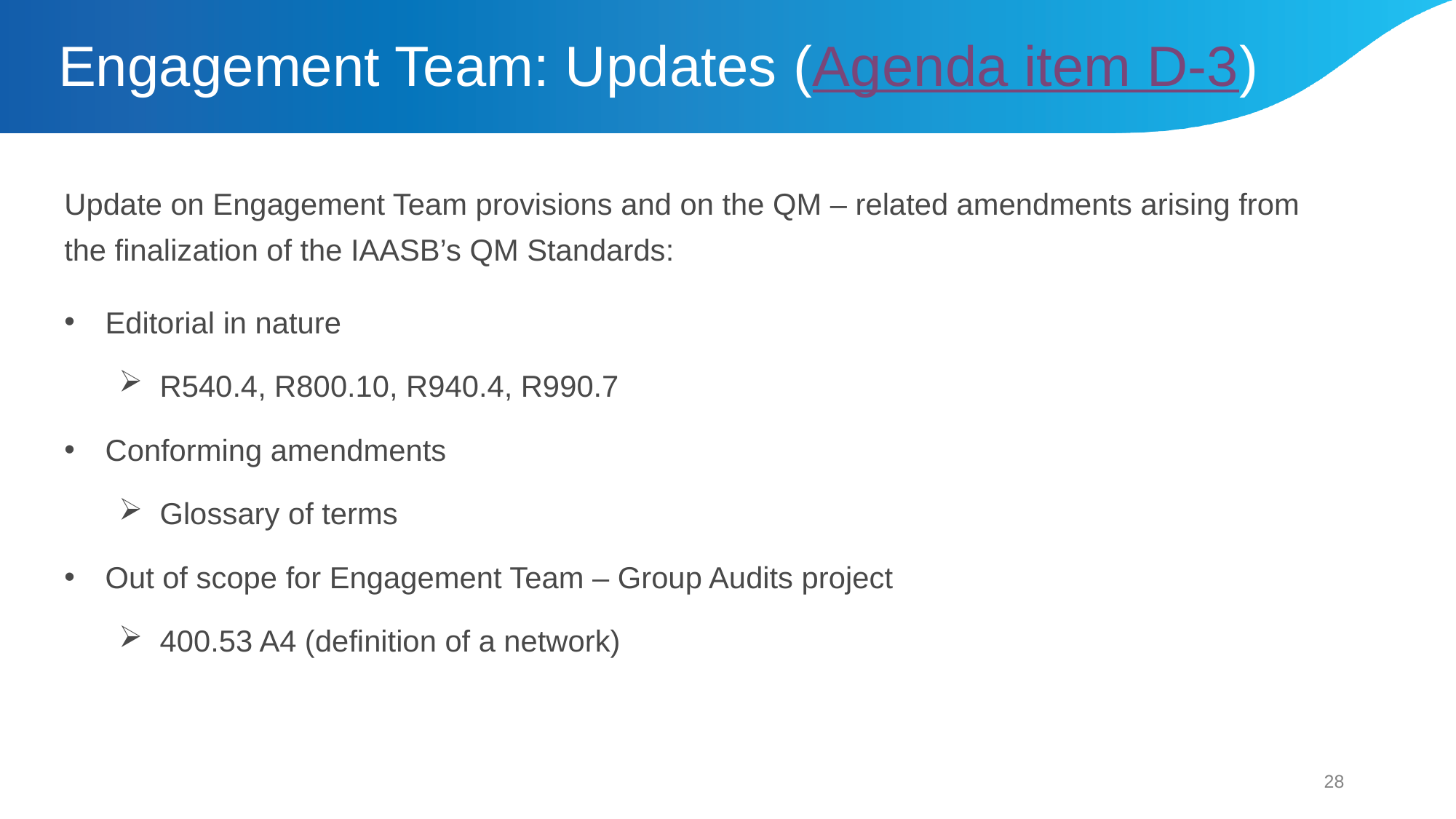

# Engagement Team: Updates (Agenda item D-3)
Update on Engagement Team provisions and on the QM – related amendments arising from the finalization of the IAASB’s QM Standards:
Editorial in nature
R540.4, R800.10, R940.4, R990.7
Conforming amendments
Glossary of terms
Out of scope for Engagement Team – Group Audits project
400.53 A4 (definition of a network)
28